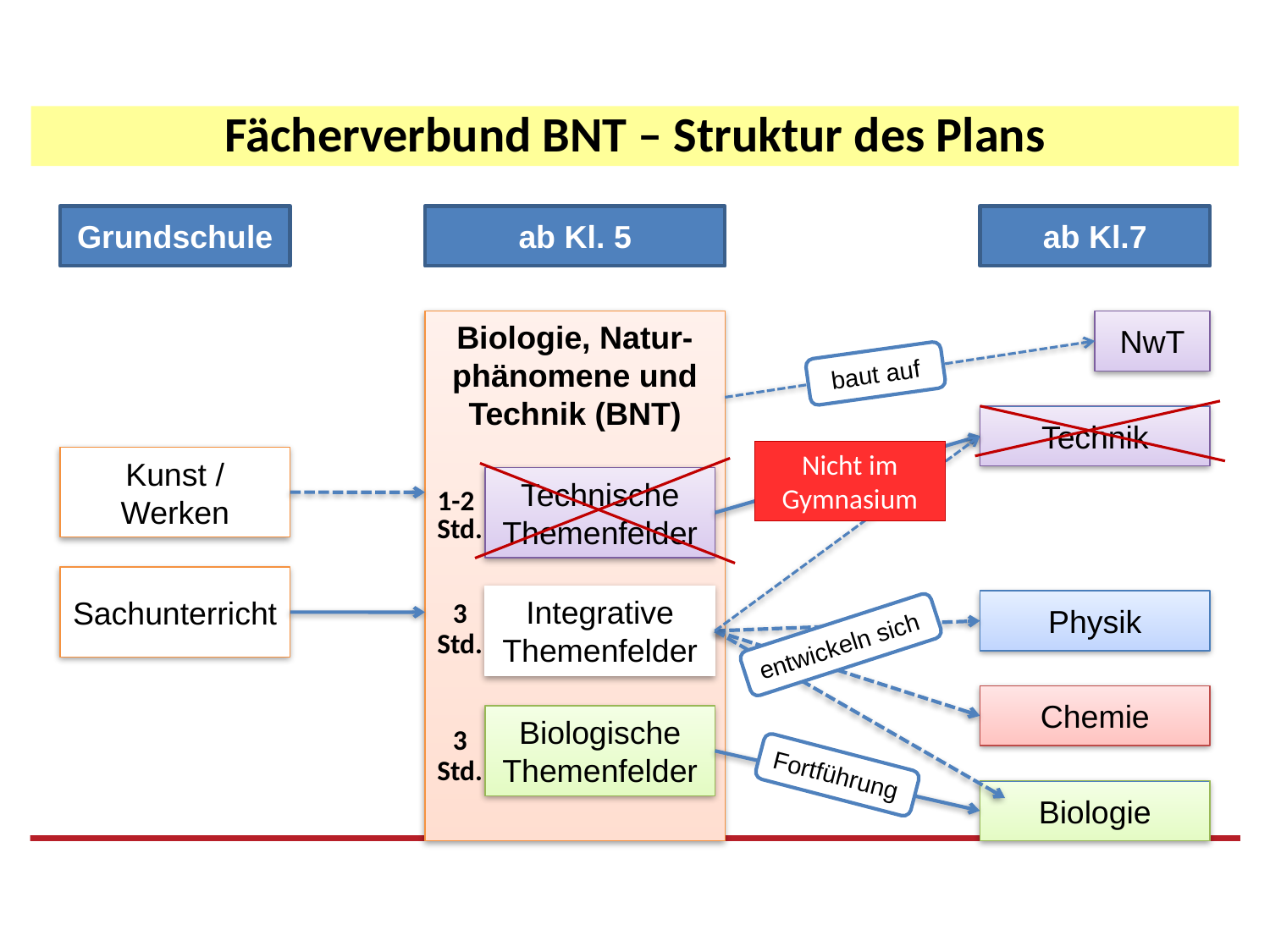

Fächerverbund BNT – Struktur des Plans
Grundschule
ab Kl. 5
ab Kl.7
Biologie, Natur-phänomene und Technik (BNT)
NwT
baut auf
Technik
Nicht im Gymnasium
Kunst / Werken
Technische Themenfelder
1-2
Std.
Sachunterricht
Integrative Themenfelder
3
Std.
Physik
entwickeln sich
Chemie
Biologische Themenfelder
3
Std.
Fortführung
Biologie